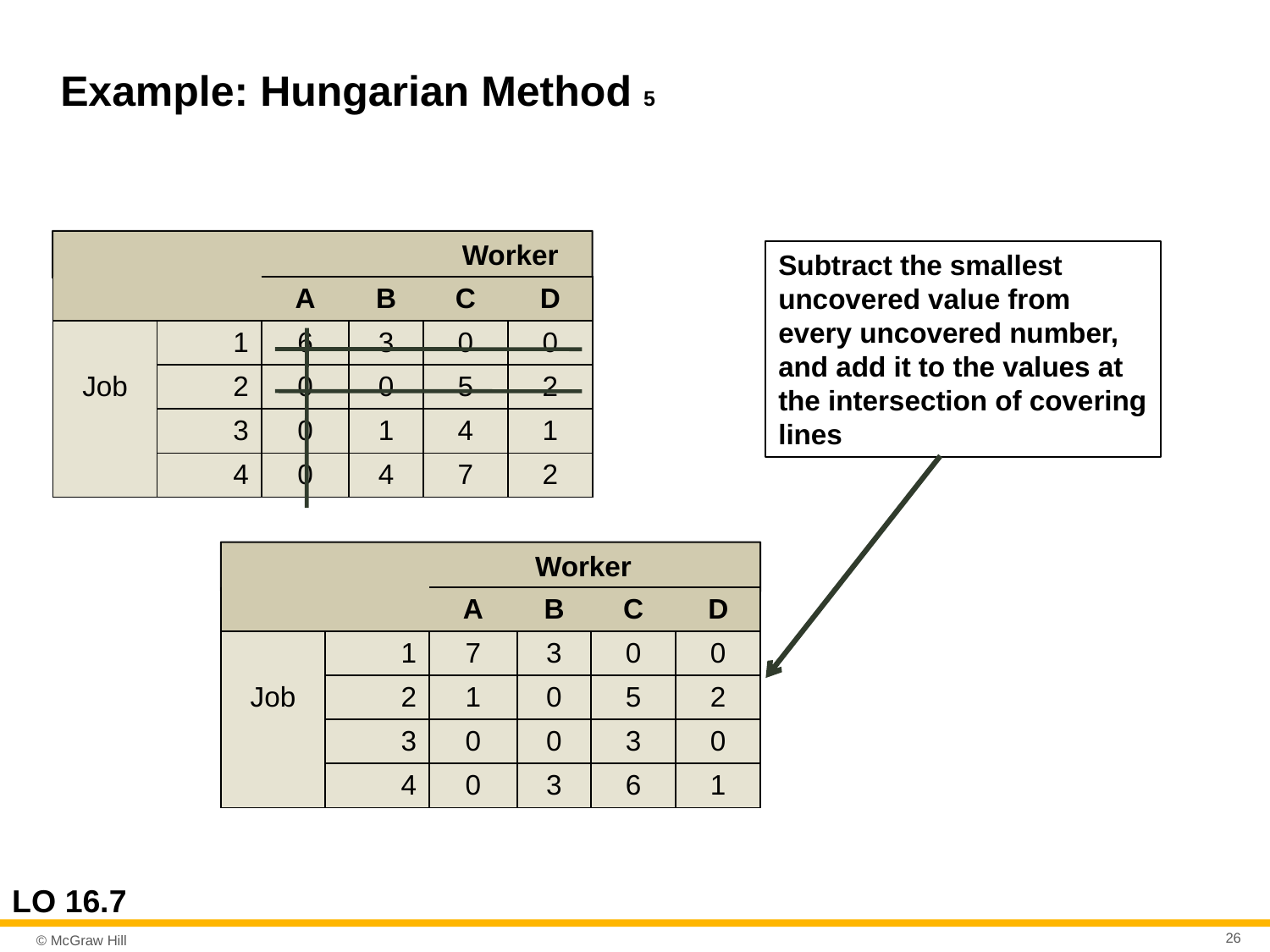

# Example: Hungarian Method 5
Worker
Subtract the smallest uncovered value from every uncovered number, and add it to the values at the intersection of covering lines
|  |  | A | B | C | D |
| --- | --- | --- | --- | --- | --- |
|  | 1 | 6 | 3 | 0 | 0 |
| Job | 2 | 0 | 0 | 5 | 2 |
|  | 3 | 0 | 1 | 4 | 1 |
|  | 4 | 0 | 4 | 7 | 2 |
Worker
|  |  | A | B | C | D |
| --- | --- | --- | --- | --- | --- |
|  | 1 | 7 | 3 | 0 | 0 |
| Job | 2 | 1 | 0 | 5 | 2 |
|  | 3 | 0 | 0 | 3 | 0 |
|  | 4 | 0 | 3 | 6 | 1 |
LO 16.7